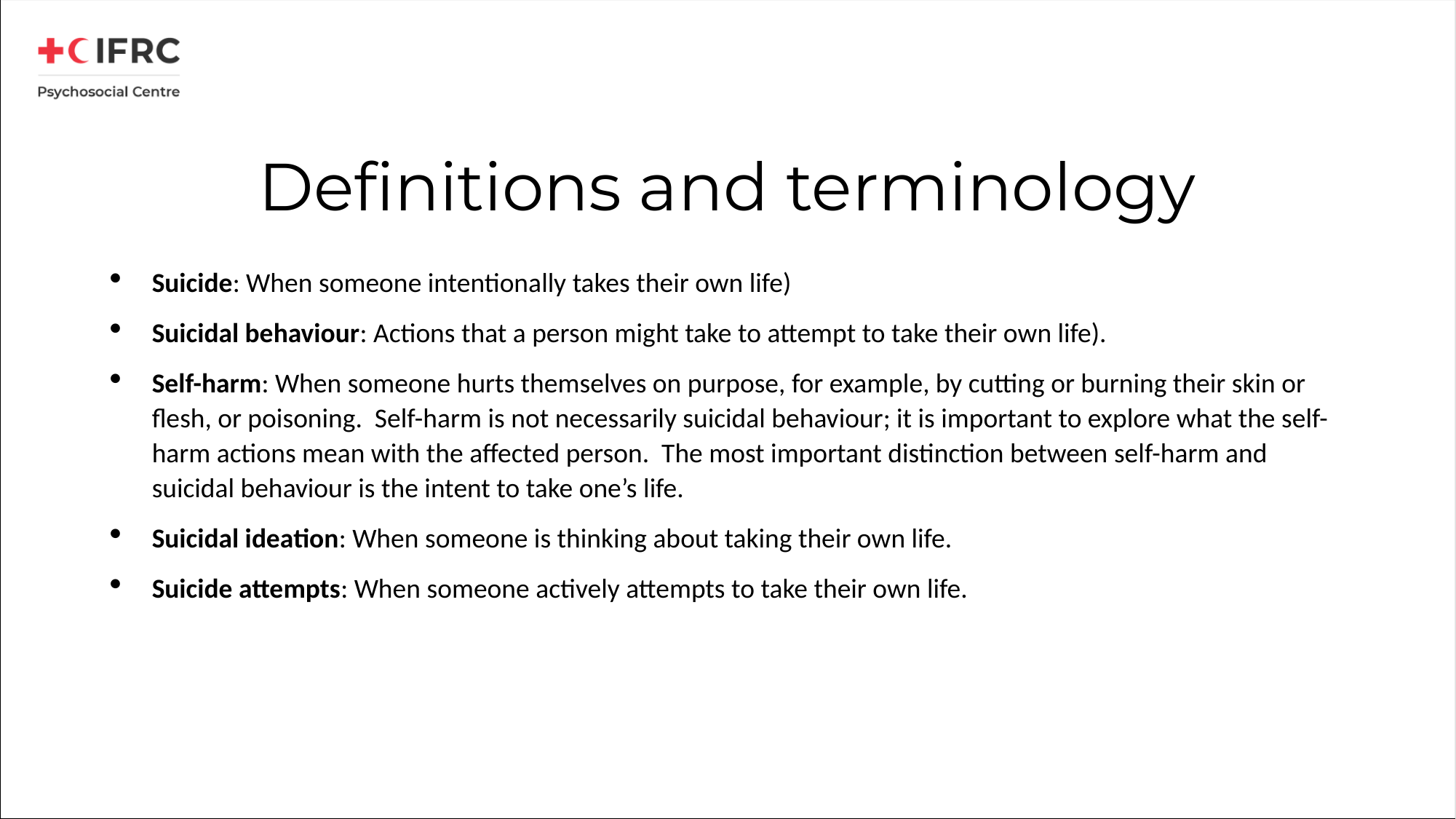

# Definitions and terminology
Suicide: When someone intentionally takes their own life)
Suicidal behaviour: Actions that a person might take to attempt to take their own life).
Self-harm: When someone hurts themselves on purpose, for example, by cutting or burning their skin or flesh, or poisoning.  Self-harm is not necessarily suicidal behaviour; it is important to explore what the self-harm actions mean with the affected person.  The most important distinction between self-harm and suicidal behaviour is the intent to take one’s life.
Suicidal ideation: When someone is thinking about taking their own life.
Suicide attempts: When someone actively attempts to take their own life.